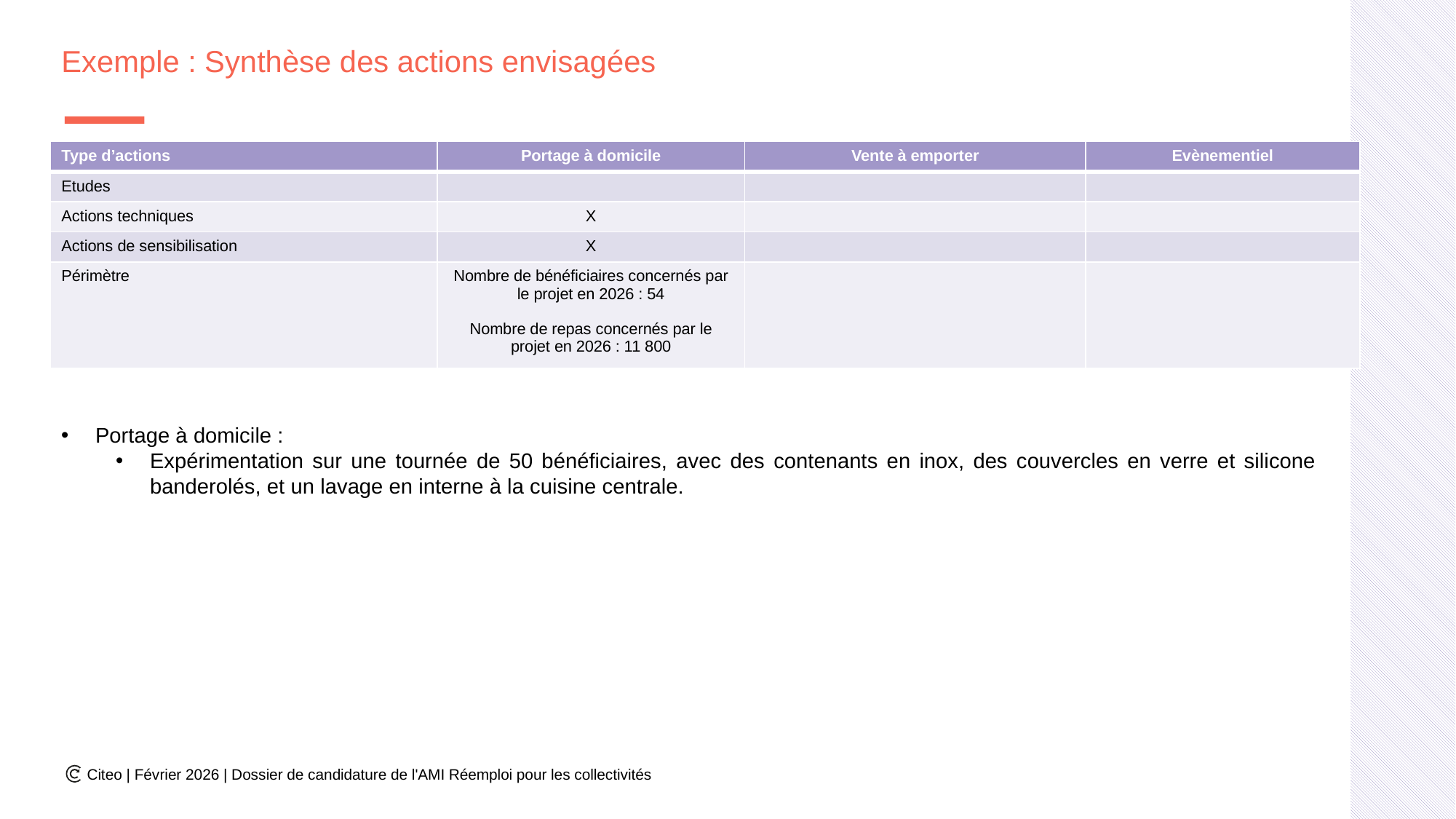

# Exemple : Synthèse des actions envisagées
| Type d’actions | Portage à domicile | Vente à emporter | Evènementiel |
| --- | --- | --- | --- |
| Etudes |  |  |  |
| Actions techniques | X |  |  |
| Actions de sensibilisation | X |  |  |
| Périmètre | Nombre de bénéficiaires concernés par le projet en 2026 : 54 Nombre de repas concernés par le projet en 2026 : 11 800 |  |  |
Portage à domicile :
Expérimentation sur une tournée de 50 bénéficiaires, avec des contenants en inox, des couvercles en verre et silicone banderolés, et un lavage en interne à la cuisine centrale.

Citeo | Février 2026 | Dossier de candidature de l'AMI Réemploi pour les collectivités
45